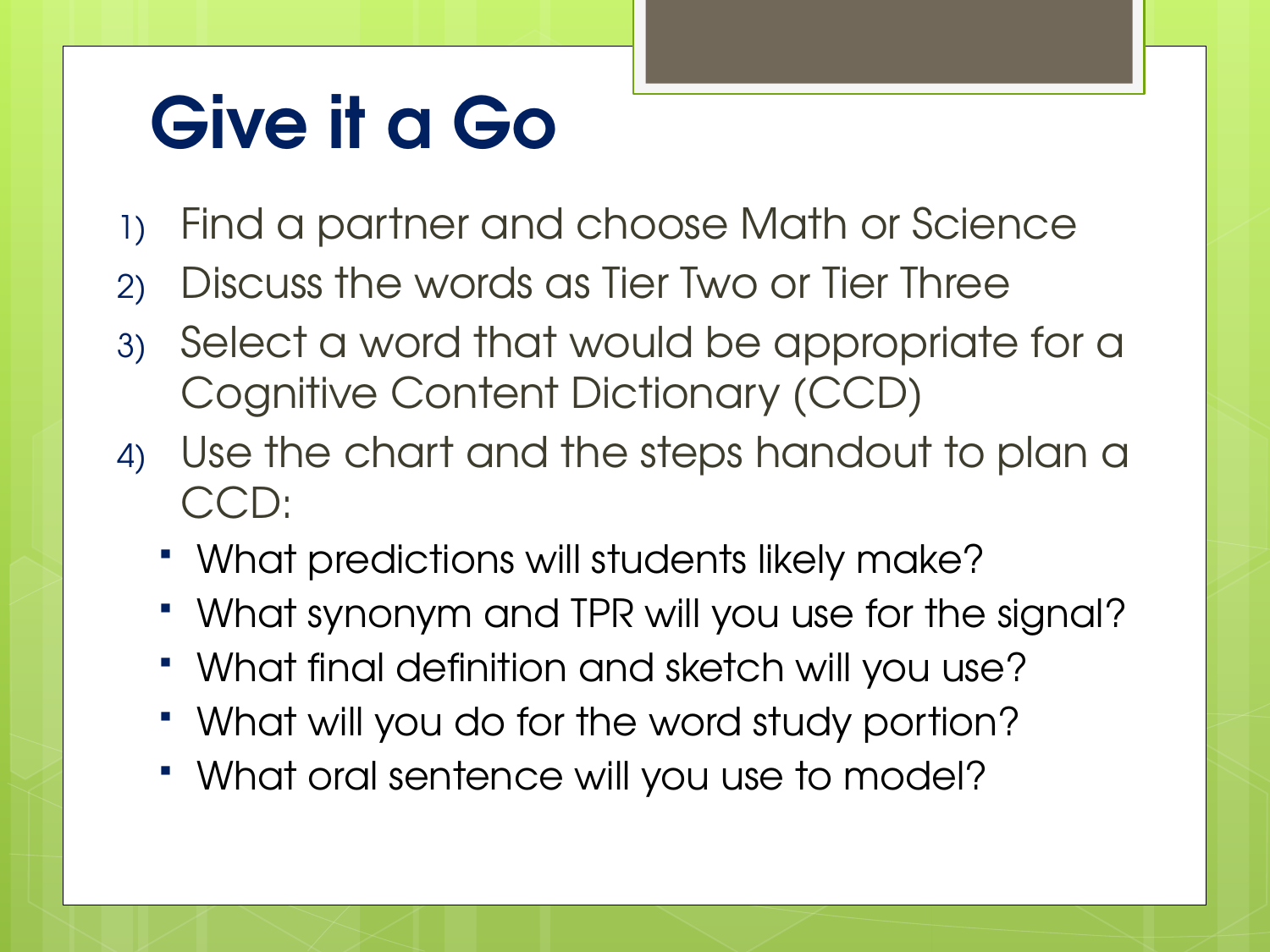

# Give it a Go
Find a partner and choose Math or Science
Discuss the words as Tier Two or Tier Three
Select a word that would be appropriate for a Cognitive Content Dictionary (CCD)
Use the chart and the steps handout to plan a CCD:
What predictions will students likely make?
What synonym and TPR will you use for the signal?
What final definition and sketch will you use?
What will you do for the word study portion?
What oral sentence will you use to model?